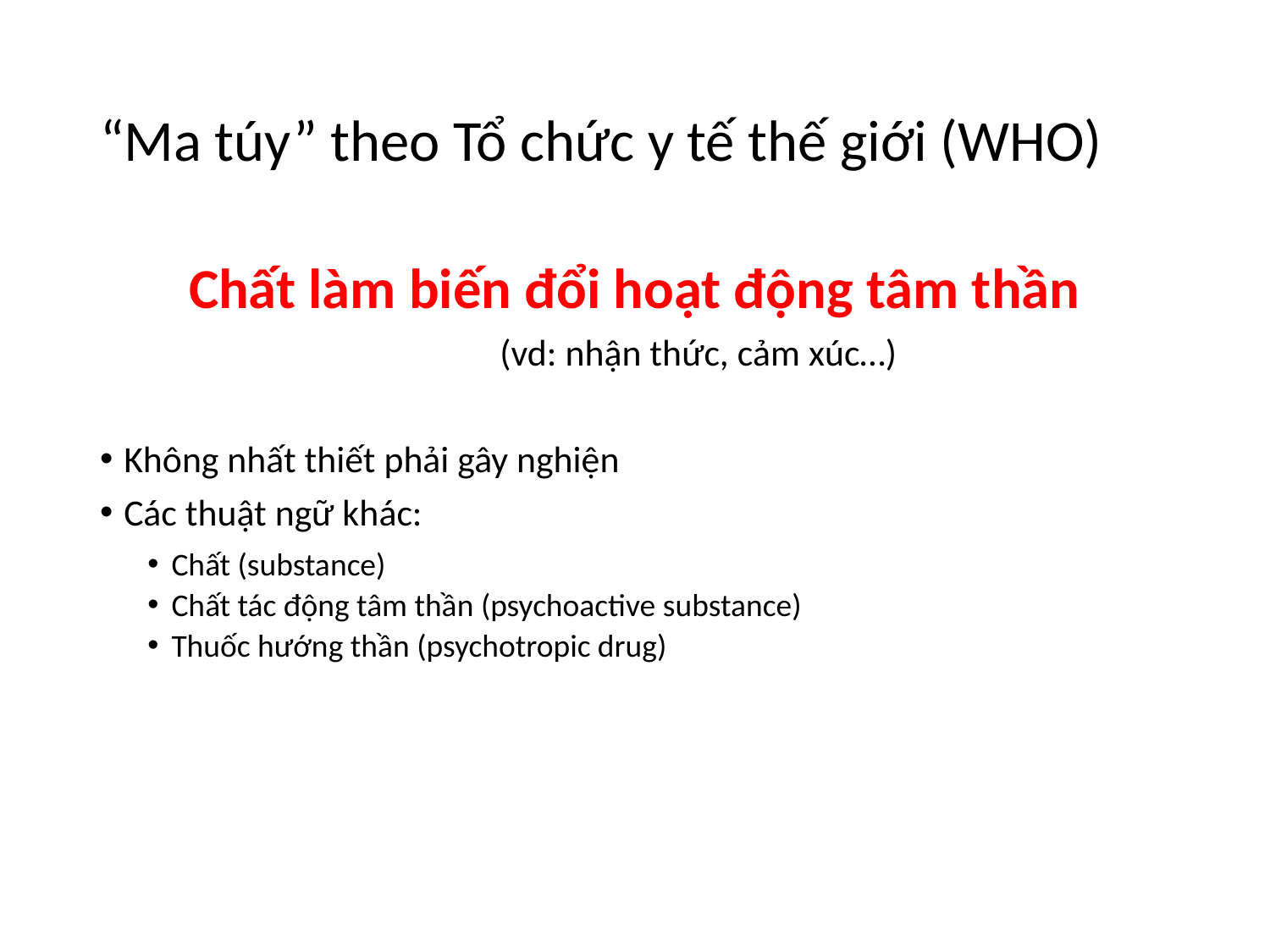

# “Ma túy” theo Tổ chức y tế thế giới (WHO)
Chất làm biến đổi hoạt động tâm thần
	(vd: nhận thức, cảm xúc…)

Không nhất thiết phải gây nghiện
Các thuật ngữ khác:
Chất (substance)
Chất tác động tâm thần (psychoactive substance)
Thuốc hướng thần (psychotropic drug)